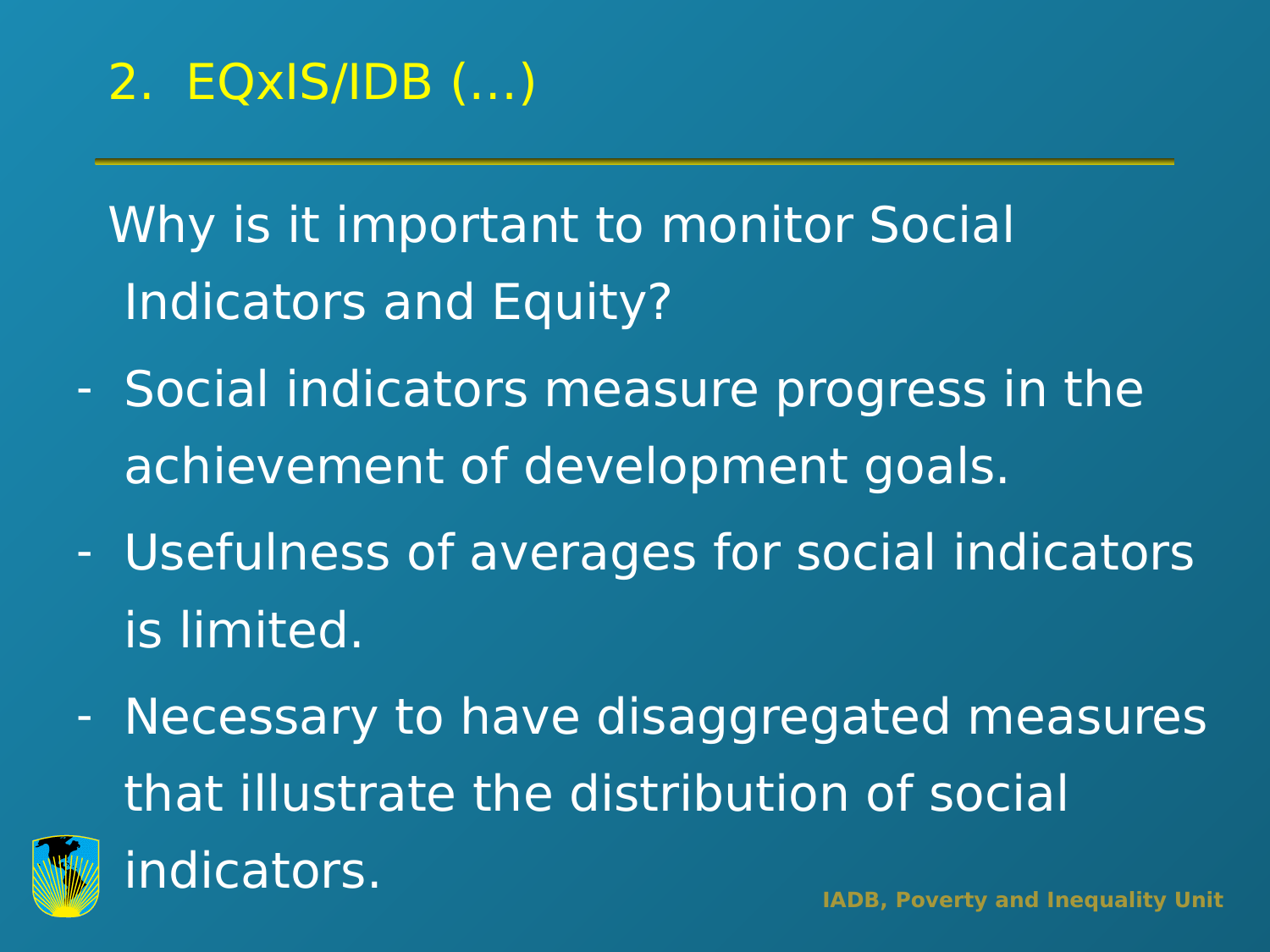

# 2.  EQxIS/IDB (…)
  Why is it important to monitor Social Indicators and Equity?
Social indicators measure progress in the achievement of development goals.
Usefulness of averages for social indicators is limited.
Necessary to have disaggregated measures that illustrate the distribution of social indicators.